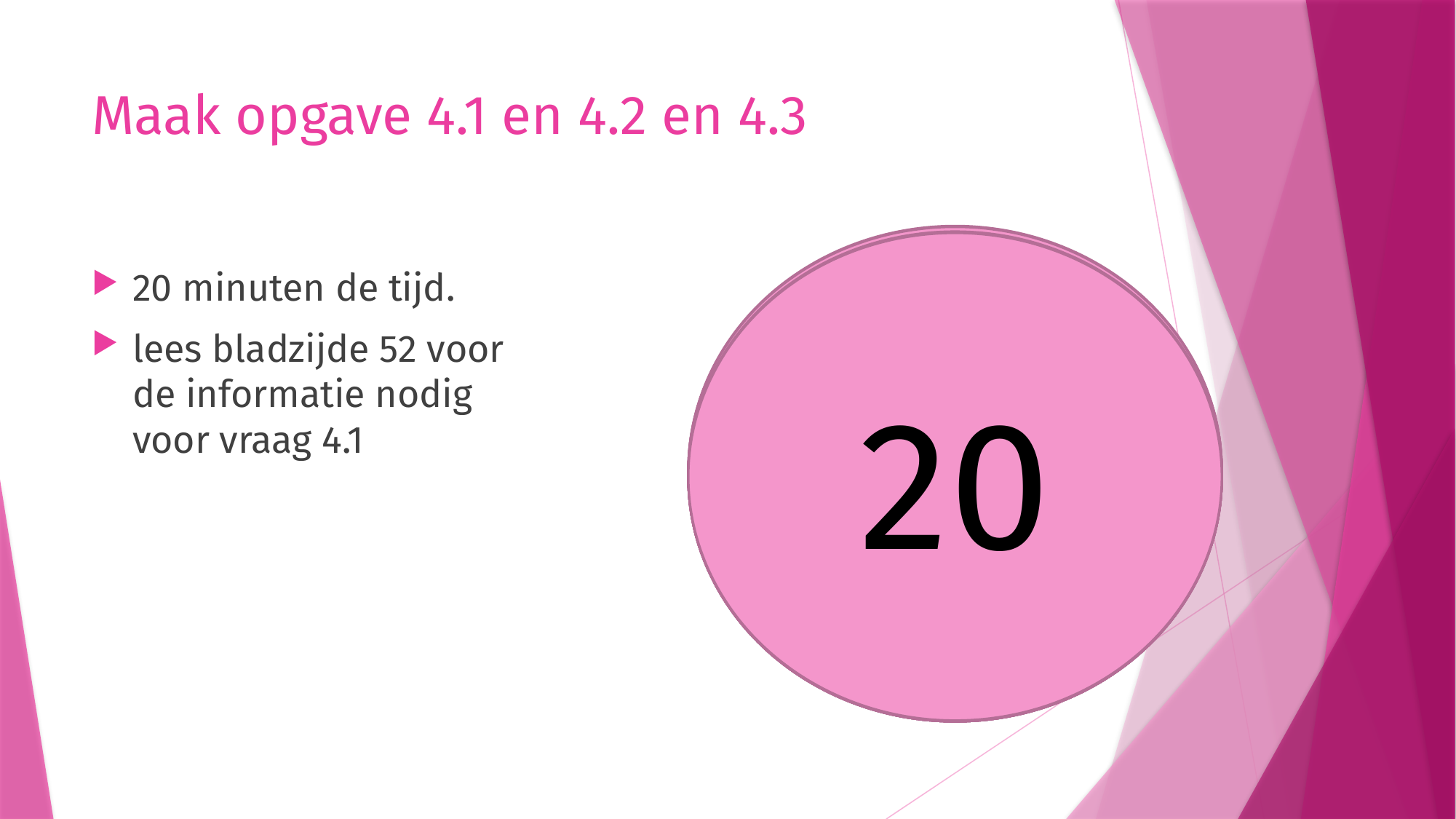

# Maak opgave 4.1 en 4.2 en 4.3
11
17
16
12
15
10
14
13
18
9
8
20
19
5
6
7
4
3
1
2
20 minuten de tijd.
lees bladzijde 52 voor de informatie nodig voor vraag 4.1